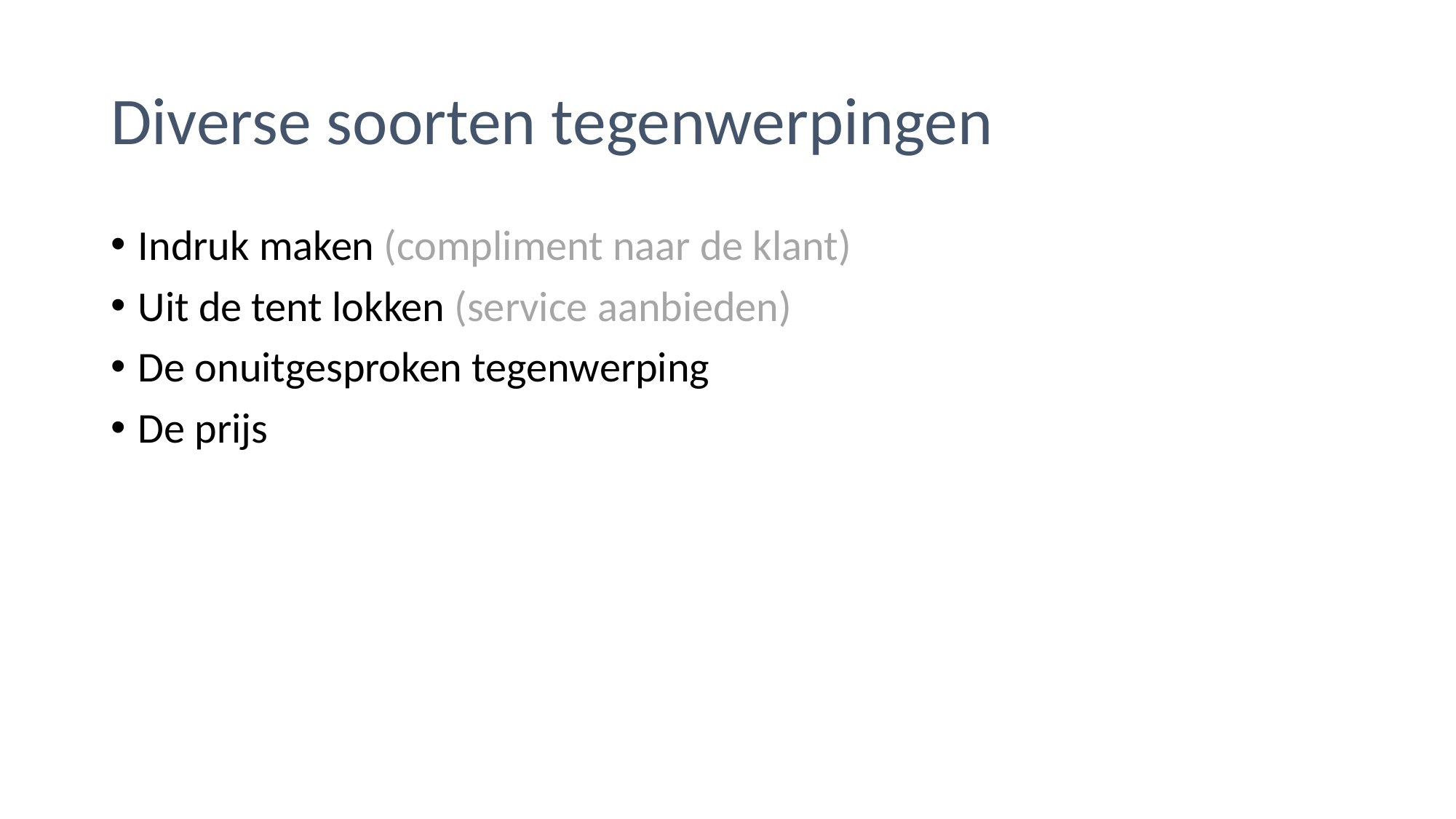

# Diverse soorten tegenwerpingen
Indruk maken (compliment naar de klant)
Uit de tent lokken (service aanbieden)
De onuitgesproken tegenwerping
De prijs